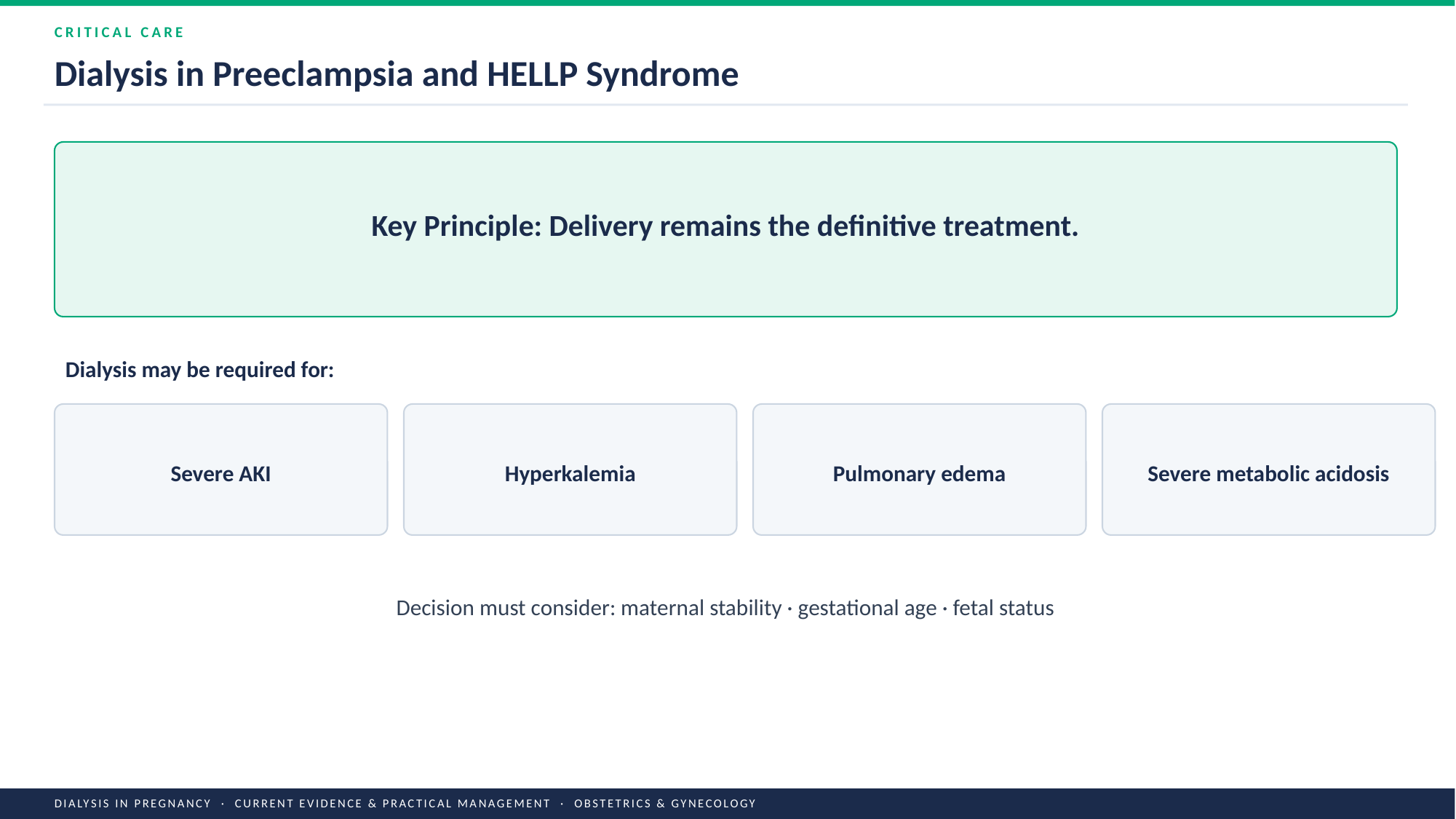

CRITICAL CARE
Dialysis in Preeclampsia and HELLP Syndrome

Key Principle: Delivery remains the definitive treatment.
Dialysis may be required for:

Severe AKI
Hyperkalemia
Pulmonary edema
Severe metabolic acidosis
Decision must consider: maternal stability · gestational age · fetal status

DIALYSIS IN PREGNANCY  ·  CURRENT EVIDENCE & PRACTICAL MANAGEMENT  ·  OBSTETRICS & GYNECOLOGY